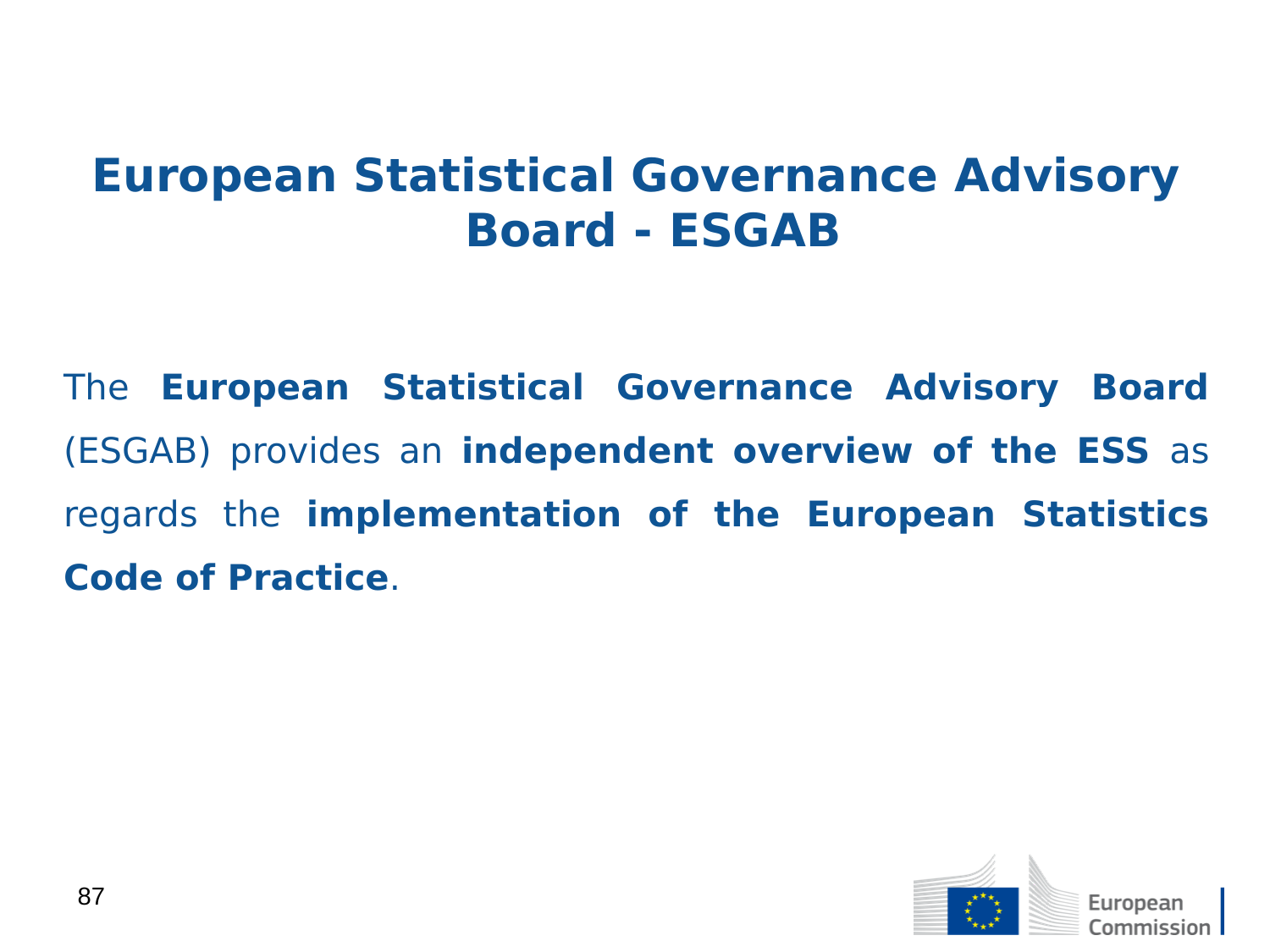

# European Statistical Governance Advisory Board - ESGAB
The European Statistical Governance Advisory Board (ESGAB) provides an independent overview of the ESS as regards the implementation of the European Statistics Code of Practice.

87